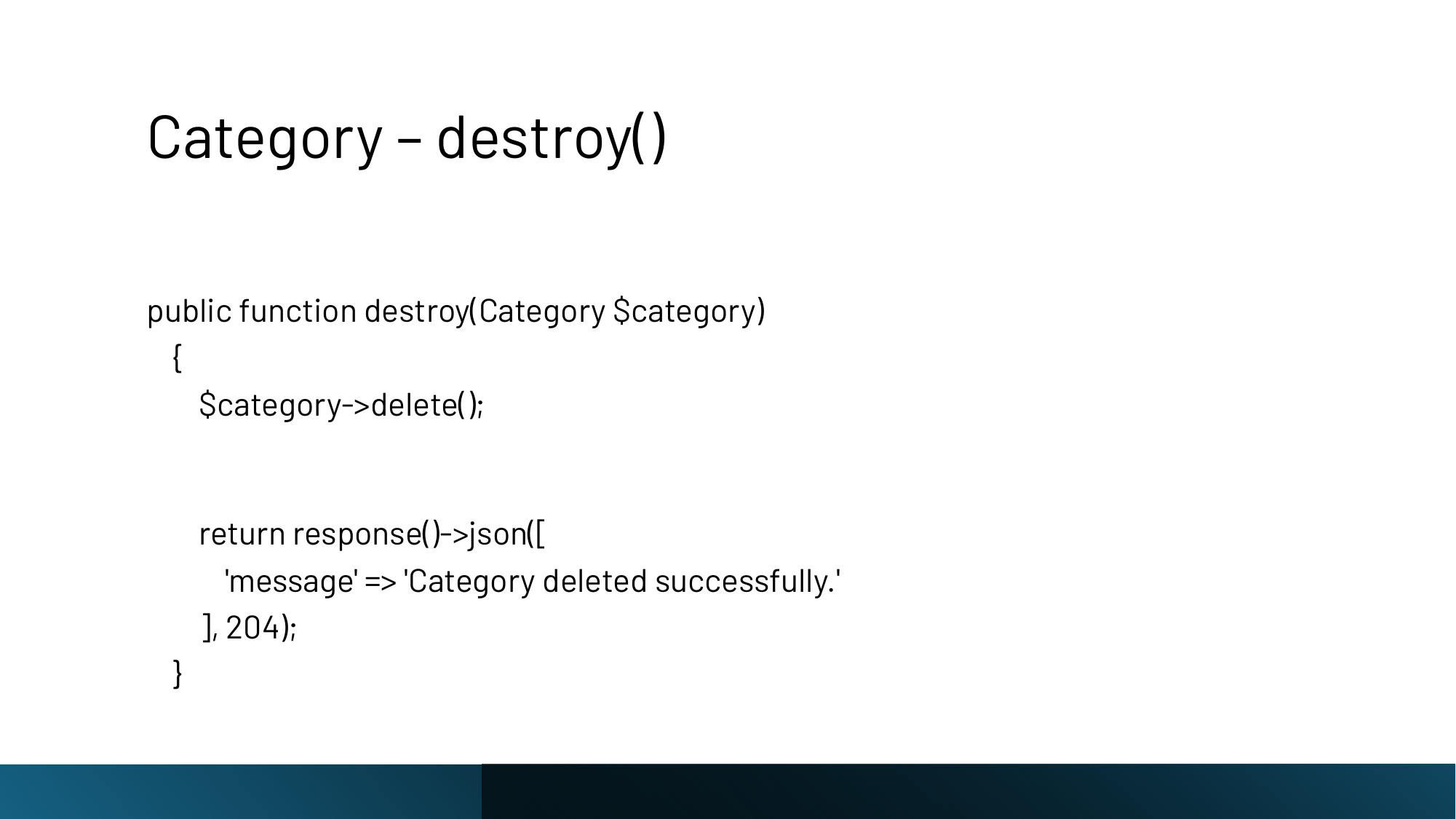

# Category – destroy()
public function destroy(Category $category)
    {
        $category->delete();

        return response()->json([
            'message' => 'Category deleted successfully.'
        ], 204);
    }